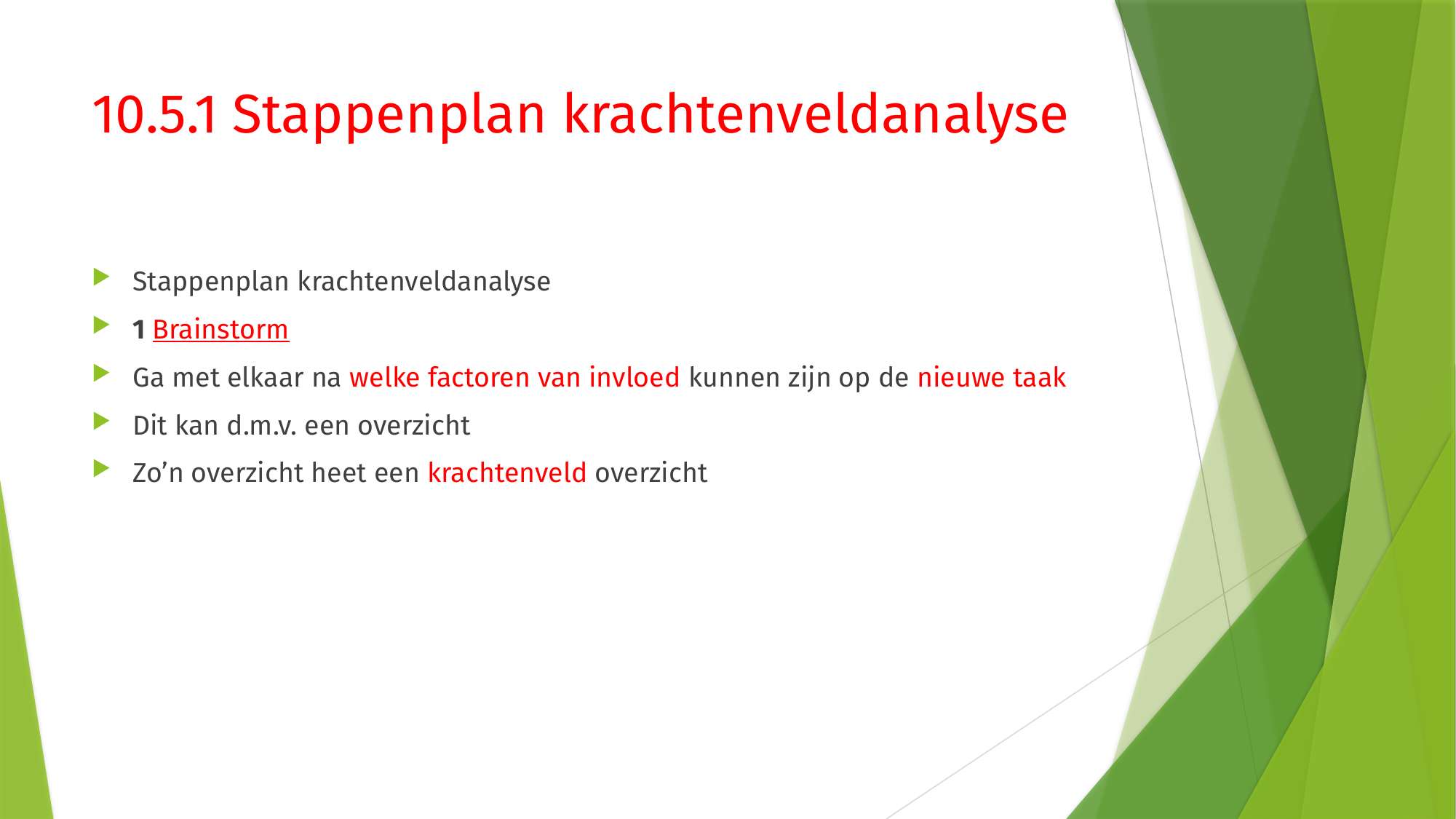

# 10.5.1 Stappenplan krachtenveldanalyse
Stappenplan krachtenveldanalyse
1 Brainstorm
Ga met elkaar na welke factoren van invloed kunnen zijn op de nieuwe taak
Dit kan d.m.v. een overzicht
Zo’n overzicht heet een krachtenveld overzicht